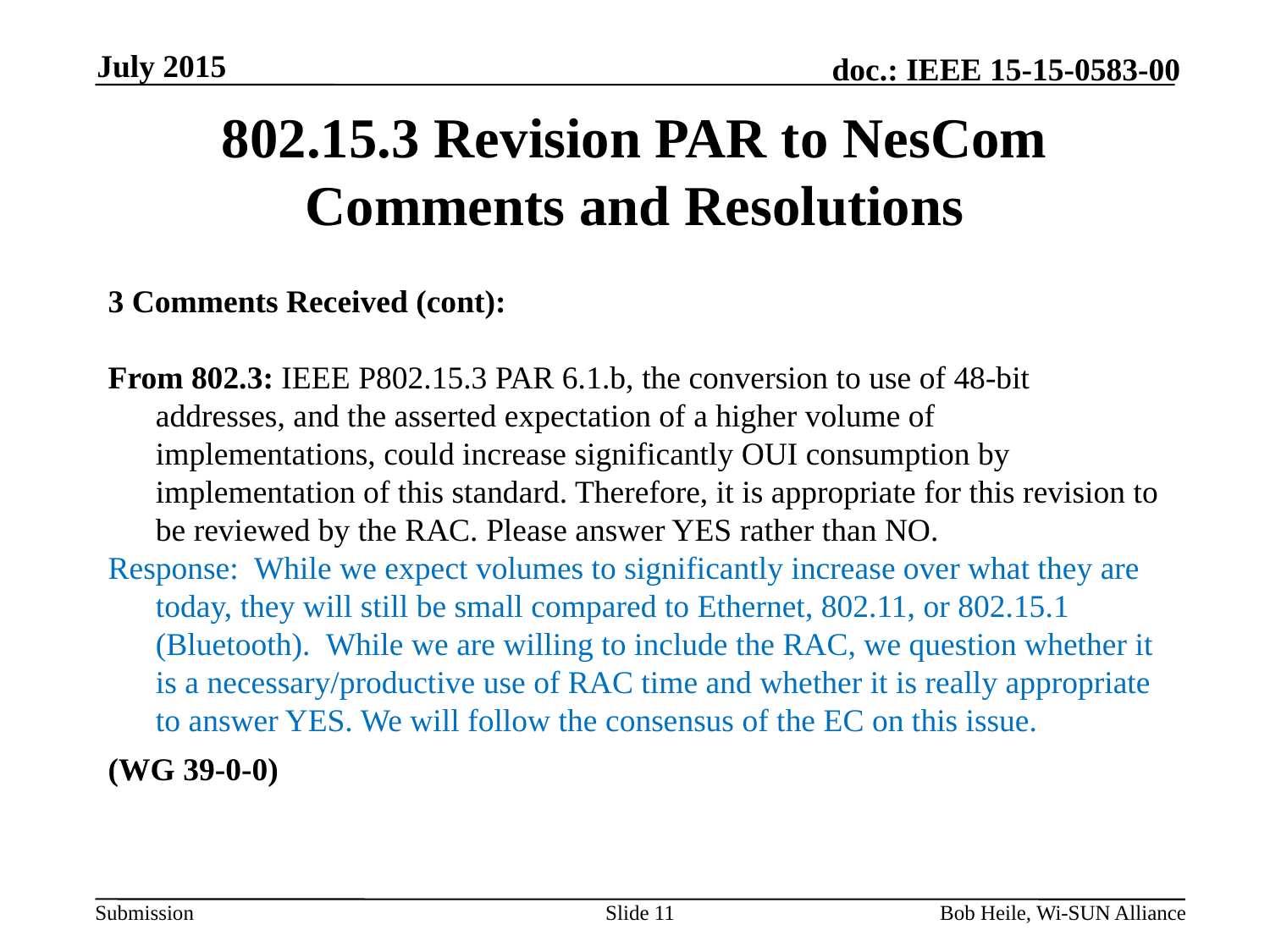

July 2015
# 802.15.3 Revision PAR to NesCom Comments and Resolutions
3 Comments Received (cont):

From 802.3: IEEE P802.15.3 PAR 6.1.b, the conversion to use of 48-bit addresses, and the asserted expectation of a higher volume of implementations, could increase significantly OUI consumption by implementation of this standard. Therefore, it is appropriate for this revision to be reviewed by the RAC. Please answer YES rather than NO.
Response:  While we expect volumes to significantly increase over what they are today, they will still be small compared to Ethernet, 802.11, or 802.15.1 (Bluetooth).  While we are willing to include the RAC, we question whether it is a necessary/productive use of RAC time and whether it is really appropriate to answer YES. We will follow the consensus of the EC on this issue.
(WG 39-0-0)
Slide 11
Bob Heile, Wi-SUN Alliance